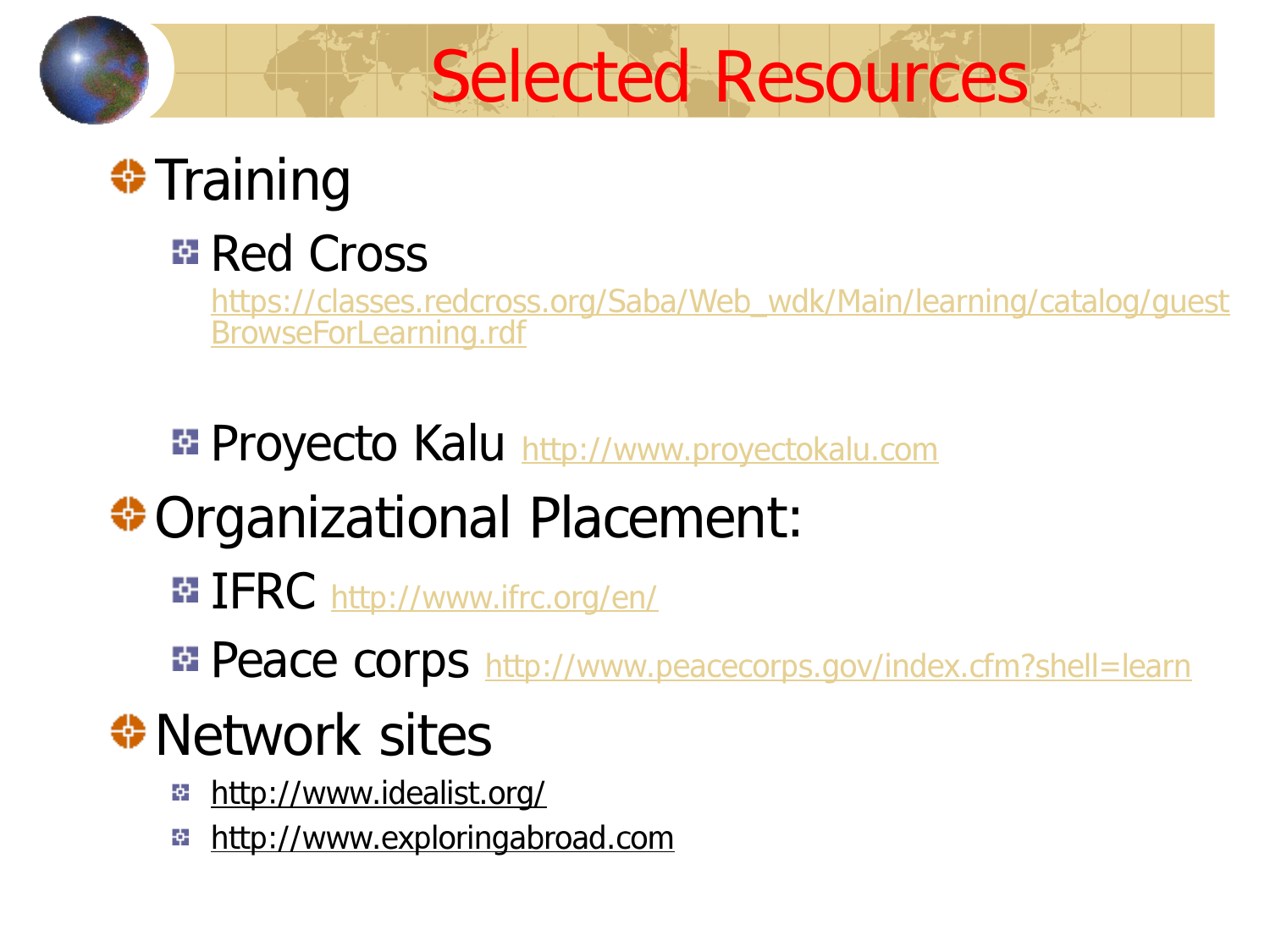

# Selected Resources
Training
Red Cross https://classes.redcross.org/Saba/Web_wdk/Main/learning/catalog/guestBrowseForLearning.rdf
Proyecto Kalu http://www.proyectokalu.com
Organizational Placement:
IFRC http://www.ifrc.org/en/
Peace corps http://www.peacecorps.gov/index.cfm?shell=learn
Network sites
http://www.idealist.org/
http://www.exploringabroad.com